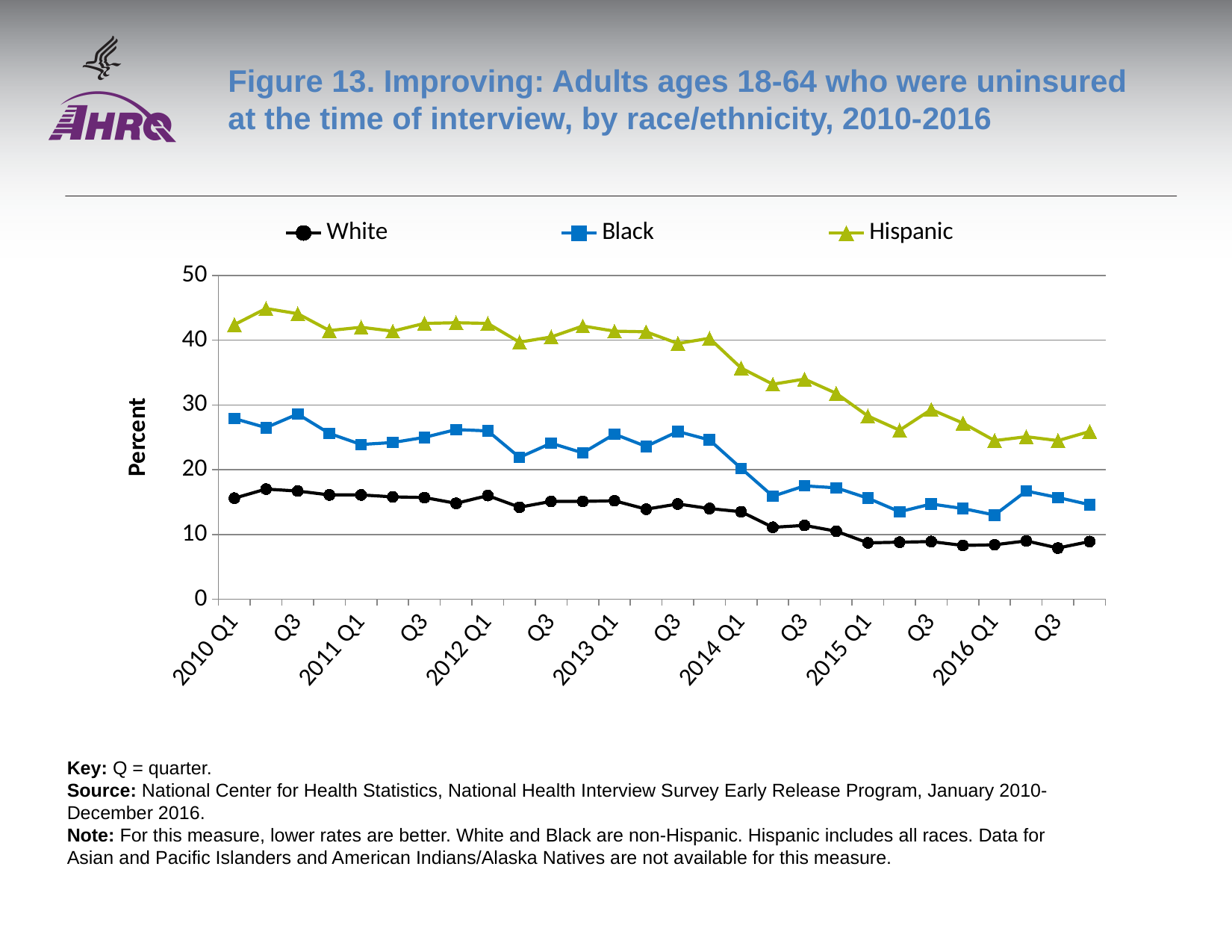

# Figure 13. Improving: Adults ages 18-64 who were uninsured at the time of interview, by race/ethnicity, 2010-2016

### Chart

| Category | White | Black | Hispanic |
|---|---|---|---|
| 2010 Q1 | 15.6 | 27.9 | 42.4 |
| Q2 | 17.0 | 26.5 | 44.9 |
| Q3 | 16.7 | 28.6 | 44.1 |
| Q4 | 16.1 | 25.6 | 41.5 |
| 2011 Q1 | 16.1 | 23.9 | 42.0 |
| Q2 | 15.8 | 24.2 | 41.4 |
| Q3 | 15.7 | 25.0 | 42.6 |
| Q4 | 14.8 | 26.2 | 42.7 |
| 2012 Q1 | 16.0 | 26.0 | 42.6 |
| Q2 | 14.2 | 21.9 | 39.7 |
| Q3 | 15.1 | 24.1 | 40.5 |
| Q4 | 15.1 | 22.6 | 42.2 |
| 2013 Q1 | 15.2 | 25.5 | 41.4 |
| Q2 | 13.9 | 23.6 | 41.3 |
| Q3 | 14.7 | 25.9 | 39.5 |
| Q4 | 14.0 | 24.6 | 40.3 |
| 2014 Q1 | 13.5 | 20.2 | 35.7 |
| Q2 | 11.1 | 15.9 | 33.2 |
| Q3 | 11.4 | 17.5 | 34.0 |
| Q4 | 10.5 | 17.2 | 31.8 |
| 2015 Q1 | 8.7 | 15.6 | 28.3 |
| Q2 | 8.8 | 13.5 | 26.1 |
| Q3 | 8.9 | 14.7 | 29.3 |
| Q4 | 8.3 | 14.0 | 27.2 |
| 2016 Q1 | 8.4 | 13.0 | 24.5 |
| Q2 | 9.0 | 16.7 | 25.1 |
| Q3 | 7.9 | 15.7 | 24.5 |
| Q4 | 8.9 | 14.6 | 25.9 |
Key: Q = quarter.
Source: National Center for Health Statistics, National Health Interview Survey Early Release Program, January 2010-December 2016.
Note: For this measure, lower rates are better. White and Black are non-Hispanic. Hispanic includes all races. Data for Asian and Pacific Islanders and American Indians/Alaska Natives are not available for this measure.